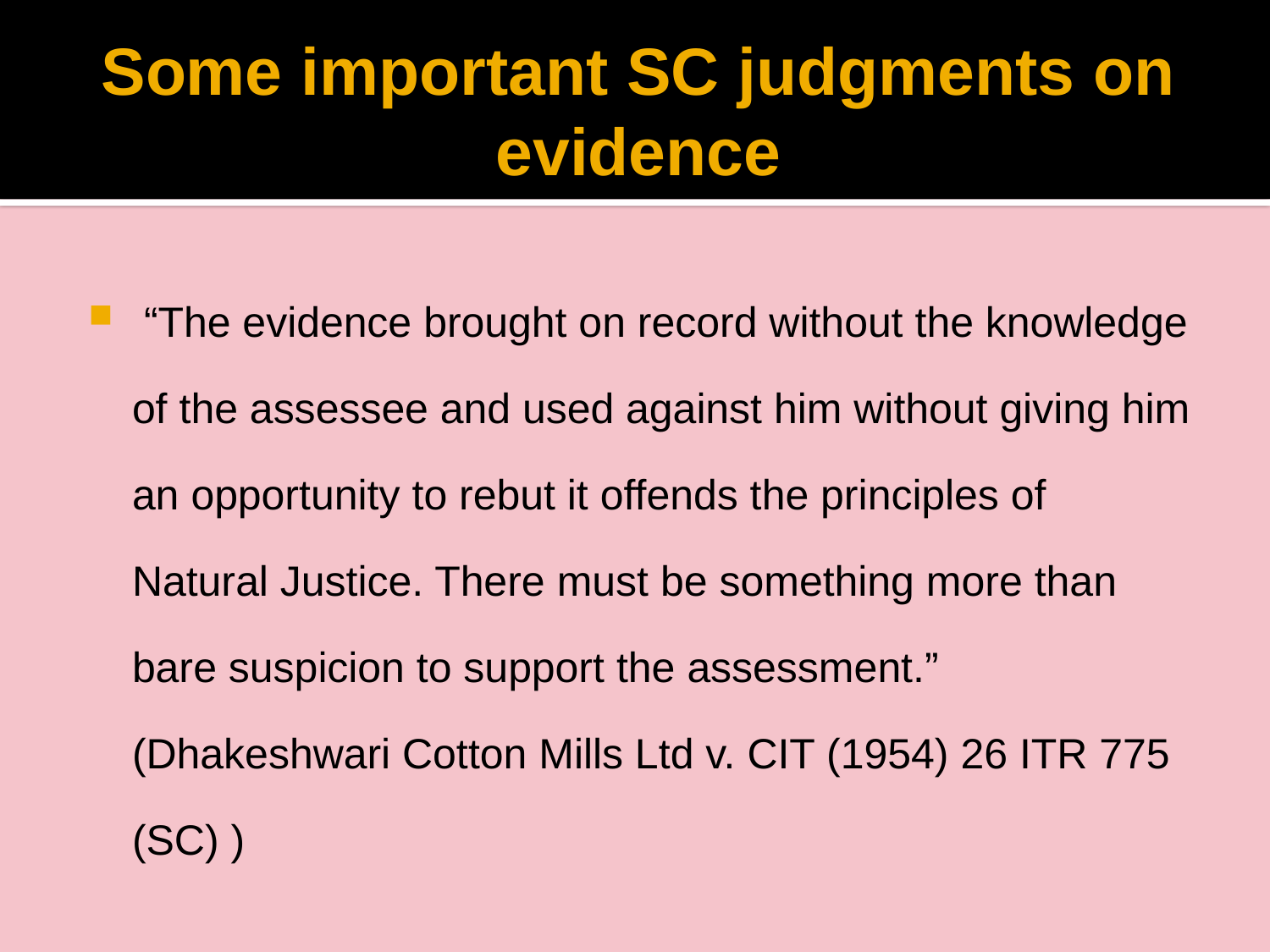

# Some important SC judgments on evidence
 “The evidence brought on record without the knowledge of the assessee and used against him without giving him an opportunity to rebut it offends the principles of Natural Justice. There must be something more than bare suspicion to support the assessment.”
	(Dhakeshwari Cotton Mills Ltd v. CIT (1954) 26 ITR 775 (SC) )